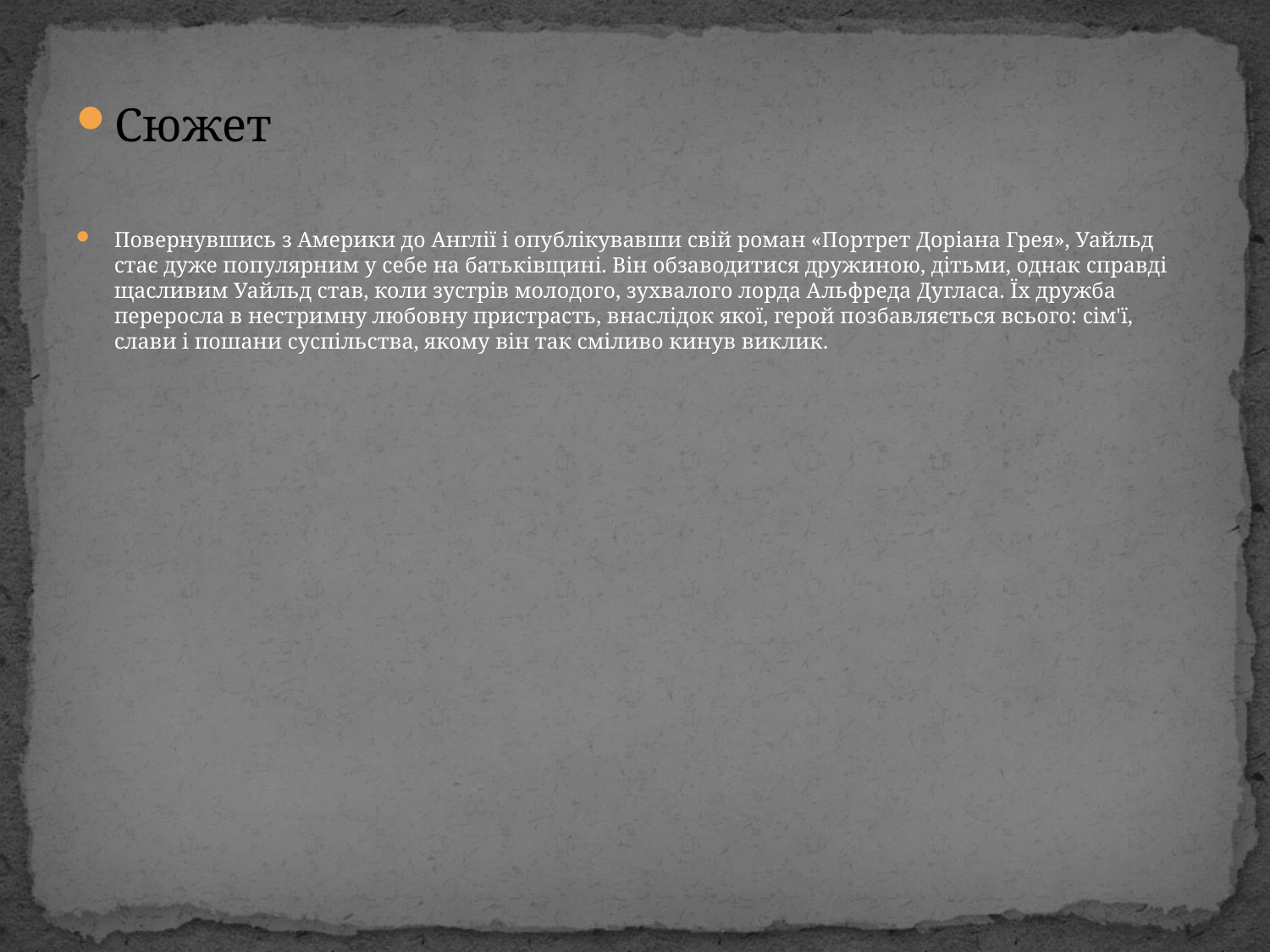

Сюжет

Повернувшись з Америки до Англії і опублікувавши свій роман «Портрет Доріана Грея», Уайльд стає дуже популярним у себе на батьківщині. Він обзаводитися дружиною, дітьми, однак справді щасливим Уайльд став, коли зустрів молодого, зухвалого лорда Альфреда Дугласа. Їх дружба переросла в нестримну любовну пристрасть, внаслідок якої, герой позбавляється всього: сім'ї, слави і пошани суспільства, якому він так сміливо кинув виклик.